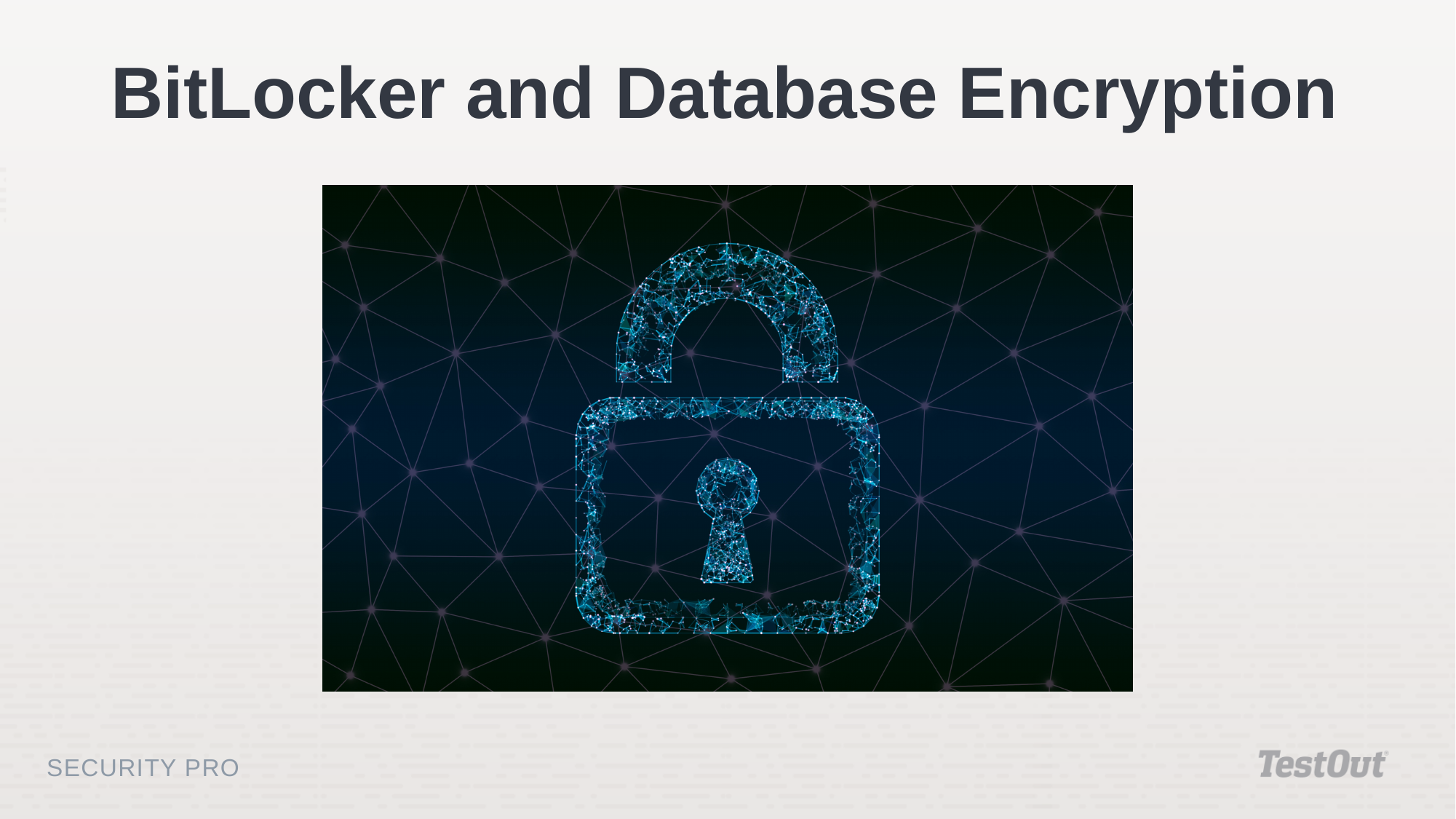

# BitLocker and Database Encryption
Security Pro